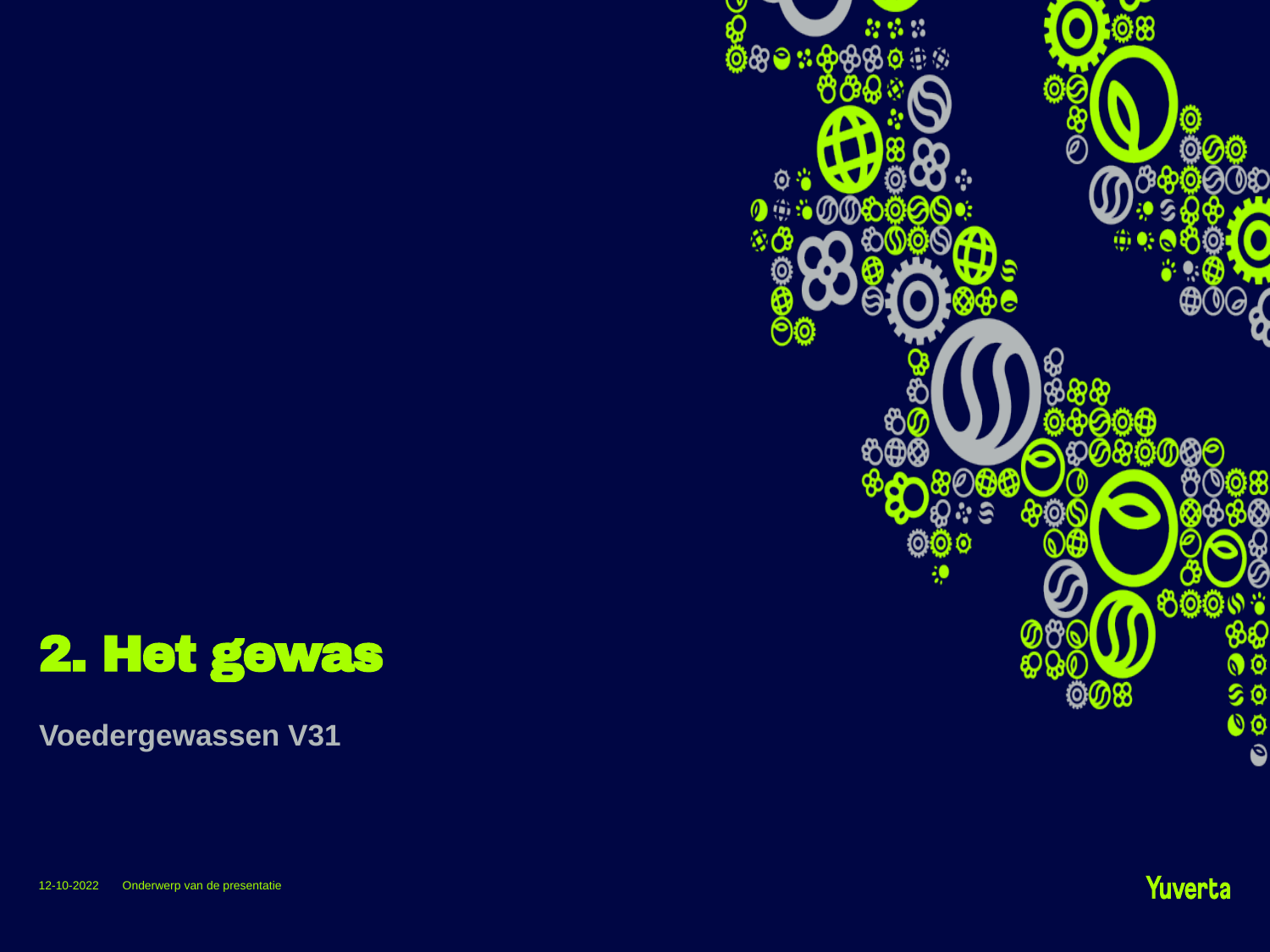

# 2. Het gewas
Voedergewassen V31
12-10-2022
Onderwerp van de presentatie